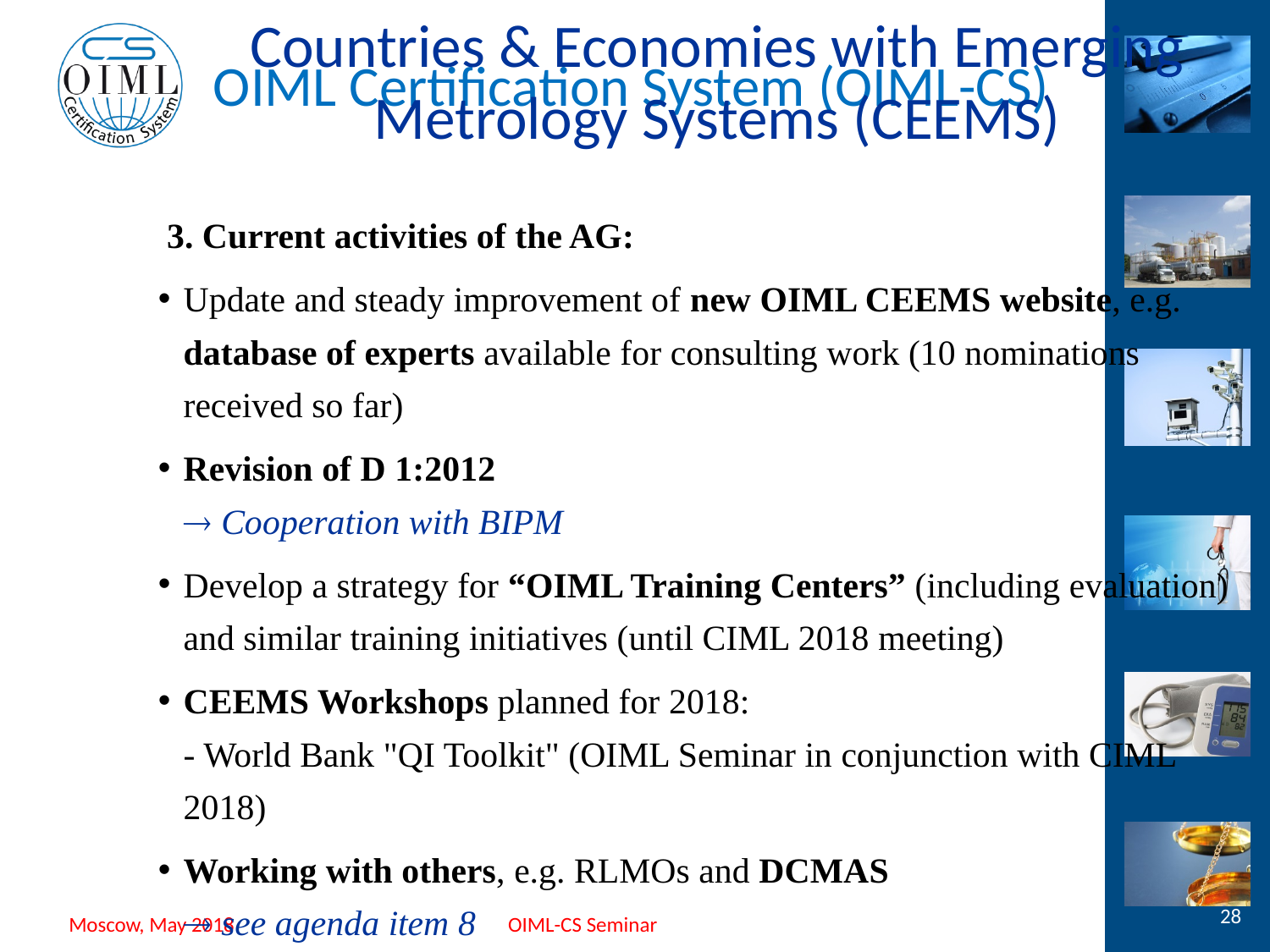

Countries & Economies with Emerging Metrology Systems (CEEMS)
3. Current activities of the AG:
Update and steady improvement of new OIML CEEMS website, e.g. database of experts available for consulting work (10 nominations received so far)
Revision of D 1:2012
→ Cooperation with BIPM
Develop a strategy for “OIML Training Centers” (including evaluation)
and similar training initiatives (until CIML 2018 meeting)
CEEMS Workshops planned for 2018:
- World Bank "QI Toolkit" (OIML Seminar in conjunction with CIML 2018)
Working with others, e.g. RLMOs and DCMAS
→ see agenda item 8

28